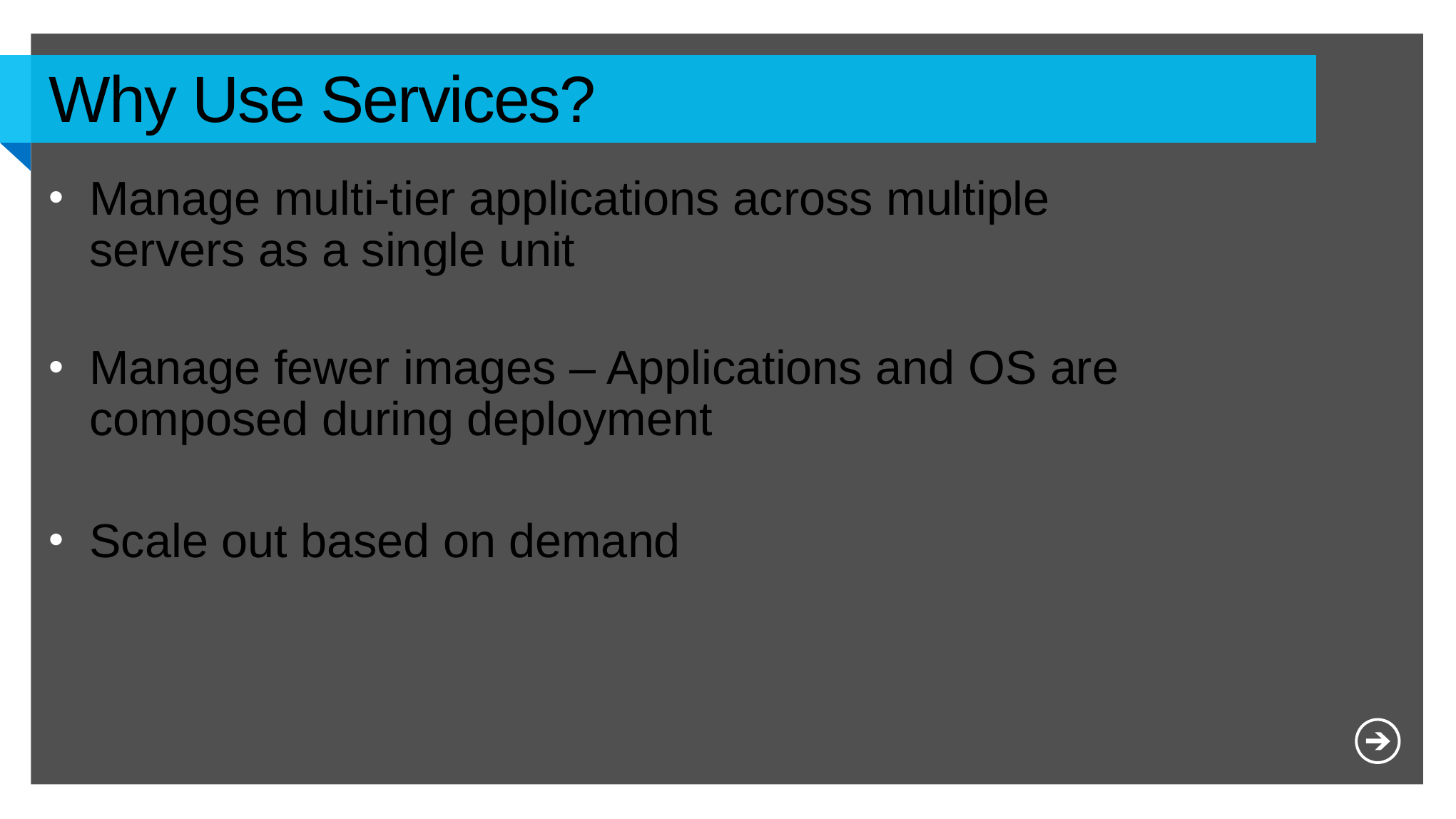

# Why Use Services?
Manage multi-tier applications across multiple servers as a single unit
Manage fewer images – Applications and OS are composed during deployment

Scale out based on demand